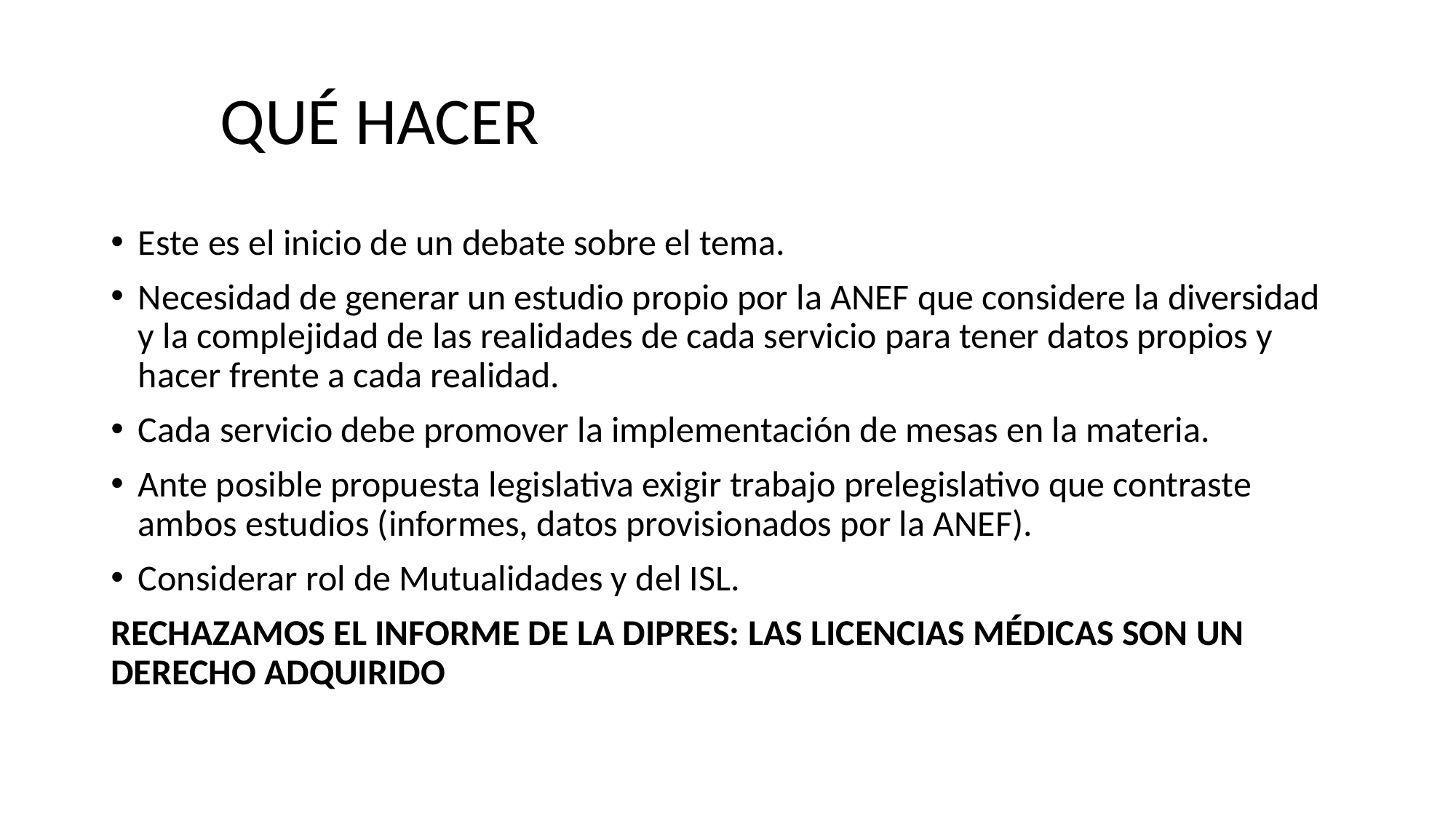

# QUÉ HACER
Este es el inicio de un debate sobre el tema.
Necesidad de generar un estudio propio por la ANEF que considere la diversidad y la complejidad de las realidades de cada servicio para tener datos propios y hacer frente a cada realidad.
Cada servicio debe promover la implementación de mesas en la materia.
Ante posible propuesta legislativa exigir trabajo prelegislativo que contraste ambos estudios (informes, datos provisionados por la ANEF).
Considerar rol de Mutualidades y del ISL.
RECHAZAMOS EL INFORME DE LA DIPRES: LAS LICENCIAS MÉDICAS SON UN DERECHO ADQUIRIDO